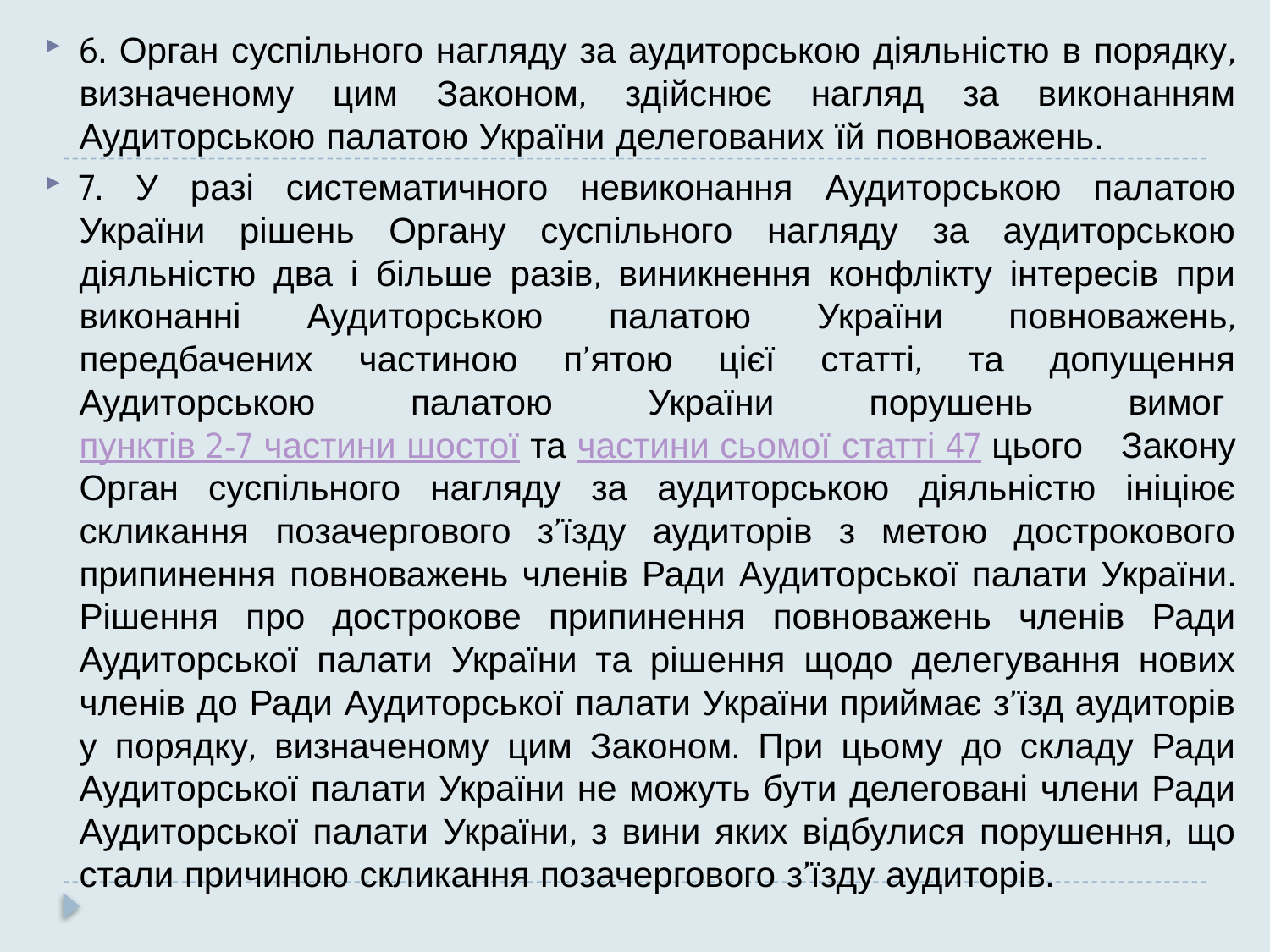

6. Орган суспільного нагляду за аудиторською діяльністю в порядку, визначеному цим Законом, здійснює нагляд за виконанням Аудиторською палатою України делегованих їй повноважень.
7. У разі систематичного невиконання Аудиторською палатою України рішень Органу суспільного нагляду за аудиторською діяльністю два і більше разів, виникнення конфлікту інтересів при виконанні Аудиторською палатою України повноважень, передбачених частиною п’ятою цієї статті, та допущення Аудиторською палатою України порушень вимог пунктів 2-7 частини шостої та частини сьомої статті 47 цього Закону Орган суспільного нагляду за аудиторською діяльністю ініціює скликання позачергового з’їзду аудиторів з метою дострокового припинення повноважень членів Ради Аудиторської палати України. Рішення про дострокове припинення повноважень членів Ради Аудиторської палати України та рішення щодо делегування нових членів до Ради Аудиторської палати України приймає з’їзд аудиторів у порядку, визначеному цим Законом. При цьому до складу Ради Аудиторської палати України не можуть бути делеговані члени Ради Аудиторської палати України, з вини яких відбулися порушення, що стали причиною скликання позачергового з’їзду аудиторів.